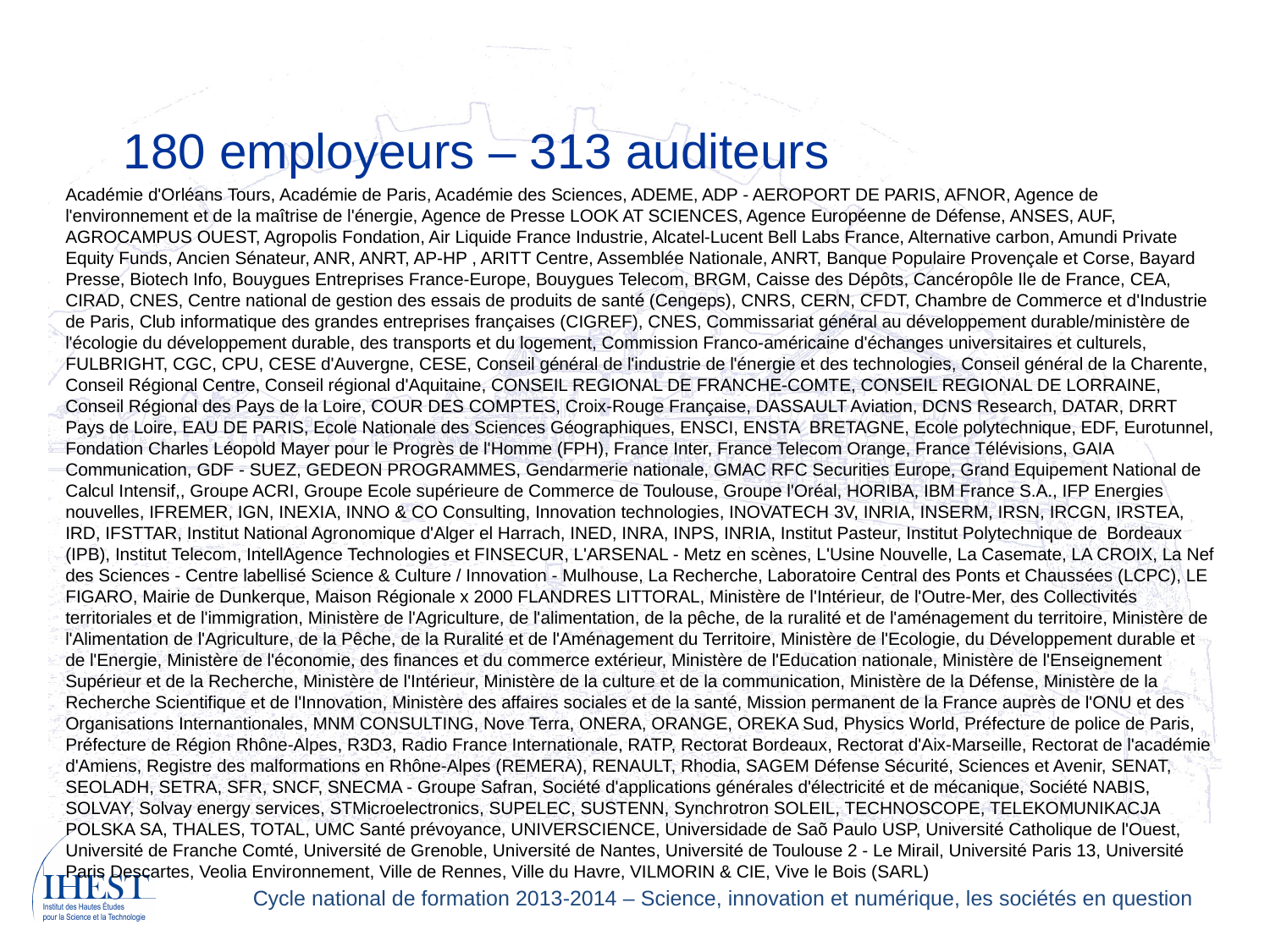

180 employeurs – 313 auditeurs
Académie d'Orléans Tours, Académie de Paris, Académie des Sciences, ADEME, ADP - AEROPORT DE PARIS, AFNOR, Agence de l'environnement et de la maîtrise de l'énergie, Agence de Presse LOOK AT SCIENCES, Agence Européenne de Défense, ANSES, AUF, AGROCAMPUS OUEST, Agropolis Fondation, Air Liquide France Industrie, Alcatel-Lucent Bell Labs France, Alternative carbon, Amundi Private Equity Funds, Ancien Sénateur, ANR, ANRT, AP-HP , ARITT Centre, Assemblée Nationale, ANRT, Banque Populaire Provençale et Corse, Bayard Presse, Biotech Info, Bouygues Entreprises France-Europe, Bouygues Telecom, BRGM, Caisse des Dépôts, Cancéropôle Ile de France, CEA, CIRAD, CNES, Centre national de gestion des essais de produits de santé (Cengeps), CNRS, CERN, CFDT, Chambre de Commerce et d'Industrie de Paris, Club informatique des grandes entreprises françaises (CIGREF), CNES, Commissariat général au développement durable/ministère de l'écologie du développement durable, des transports et du logement, Commission Franco-américaine d'échanges universitaires et culturels, FULBRIGHT, CGC, CPU, CESE d'Auvergne, CESE, Conseil général de l'industrie de l'énergie et des technologies, Conseil général de la Charente, Conseil Régional Centre, Conseil régional d'Aquitaine, CONSEIL REGIONAL DE FRANCHE-COMTE, CONSEIL REGIONAL DE LORRAINE, Conseil Régional des Pays de la Loire, COUR DES COMPTES, Croix-Rouge Française, DASSAULT Aviation, DCNS Research, DATAR, DRRT Pays de Loire, EAU DE PARIS, Ecole Nationale des Sciences Géographiques, ENSCI, ENSTA  BRETAGNE, Ecole polytechnique, EDF, Eurotunnel, Fondation Charles Léopold Mayer pour le Progrès de l'Homme (FPH), France Inter, France Telecom Orange, France Télévisions, GAIA Communication, GDF - SUEZ, GEDEON PROGRAMMES, Gendarmerie nationale, GMAC RFC Securities Europe, Grand Equipement National de Calcul Intensif,, Groupe ACRI, Groupe Ecole supérieure de Commerce de Toulouse, Groupe l'Oréal, HORIBA, IBM France S.A., IFP Energies nouvelles, IFREMER, IGN, INEXIA, INNO & CO Consulting, Innovation technologies, INOVATECH 3V, INRIA, INSERM, IRSN, IRCGN, IRSTEA, IRD, IFSTTAR, Institut National Agronomique d'Alger el Harrach, INED, INRA, INPS, INRIA, Institut Pasteur, Institut Polytechnique de  Bordeaux (IPB), Institut Telecom, IntellAgence Technologies et FINSECUR, L'ARSENAL - Metz en scènes, L'Usine Nouvelle, La Casemate, LA CROIX, La Nef des Sciences - Centre labellisé Science & Culture / Innovation - Mulhouse, La Recherche, Laboratoire Central des Ponts et Chaussées (LCPC), LE FIGARO, Mairie de Dunkerque, Maison Régionale x 2000 FLANDRES LITTORAL, Ministère de l'Intérieur, de l'Outre-Mer, des Collectivités territoriales et de l'immigration, Ministère de l'Agriculture, de l'alimentation, de la pêche, de la ruralité et de l'aménagement du territoire, Ministère de l'Alimentation de l'Agriculture, de la Pêche, de la Ruralité et de l'Aménagement du Territoire, Ministère de l'Ecologie, du Développement durable et de l'Energie, Ministère de l'économie, des finances et du commerce extérieur, Ministère de l'Education nationale, Ministère de l'Enseignement  Supérieur et de la Recherche, Ministère de l'Intérieur, Ministère de la culture et de la communication, Ministère de la Défense, Ministère de la Recherche Scientifique et de l'Innovation, Ministère des affaires sociales et de la santé, Mission permanent de la France auprès de l'ONU et des Organisations Internantionales, MNM CONSULTING, Nove Terra, ONERA, ORANGE, OREKA Sud, Physics World, Préfecture de police de Paris, Préfecture de Région Rhône-Alpes, R3D3, Radio France Internationale, RATP, Rectorat Bordeaux, Rectorat d'Aix-Marseille, Rectorat de l'académie d'Amiens, Registre des malformations en Rhône-Alpes (REMERA), RENAULT, Rhodia, SAGEM Défense Sécurité, Sciences et Avenir, SENAT, SEOLADH, SETRA, SFR, SNCF, SNECMA - Groupe Safran, Société d'applications générales d'électricité et de mécanique, Société NABIS, SOLVAY, Solvay energy services, STMicroelectronics, SUPELEC, SUSTENN, Synchrotron SOLEIL, TECHNOSCOPE, TELEKOMUNIKACJA POLSKA SA, THALES, TOTAL, UMC Santé prévoyance, UNIVERSCIENCE, Universidade de Saõ Paulo USP, Université Catholique de l'Ouest, Université de Franche Comté, Université de Grenoble, Université de Nantes, Université de Toulouse 2 - Le Mirail, Université Paris 13, Université Paris Descartes, Veolia Environnement, Ville de Rennes, Ville du Havre, VILMORIN & CIE, Vive le Bois (SARL)